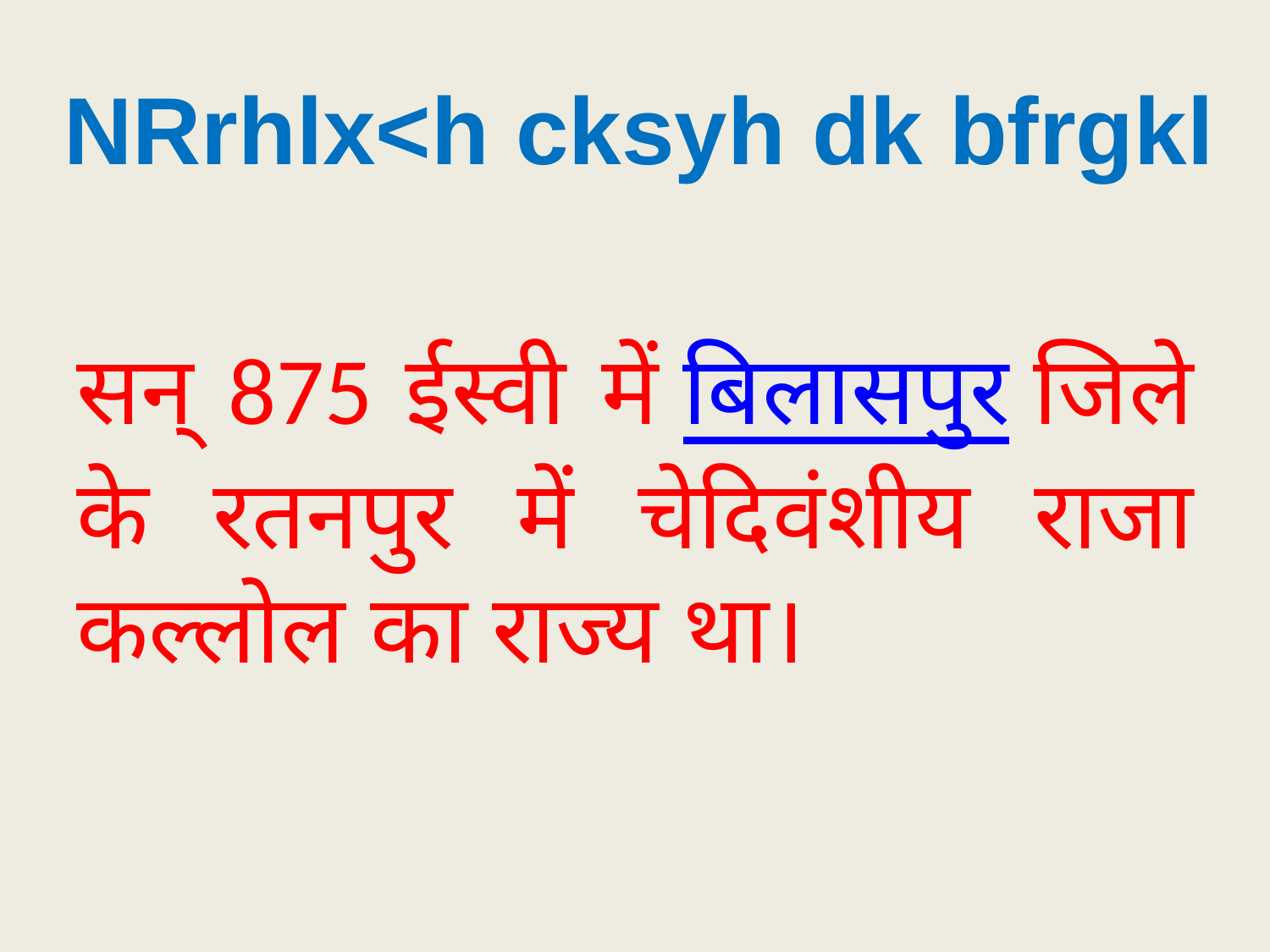

NRrhlx<h cksyh dk bfrgkl
# सन् 875 ईस्वी में बिलासपुर जिले के रतनपुर में चेदिवंशीय राजा कल्लोल का राज्य था।